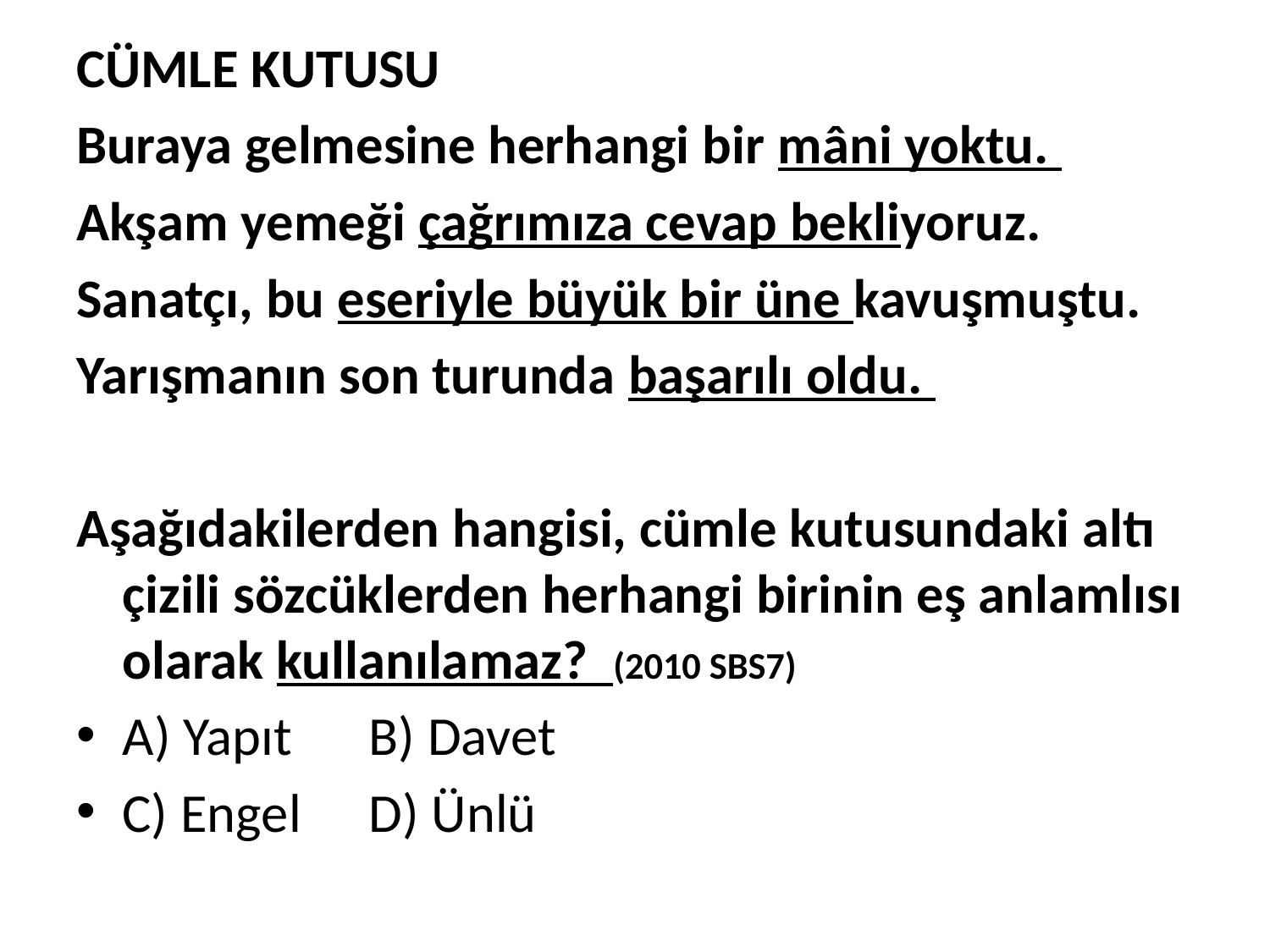

CÜMLE KUTUSU
Buraya gelmesine herhangi bir mâni yoktu.
Akşam yemeği çağrımıza cevap bekliyoruz.
Sanatçı, bu eseriyle büyük bir üne kavuşmuştu.
Yarışmanın son turunda başarılı oldu.

Aşağıdakilerden hangisi, cümle kutusundaki altı çizili sözcüklerden herhangi birinin eş anlamlısı olarak kullanılamaz?  (2010 SBS7)
A) Yapıt 		B) Davet
C) Engel 		D) Ünlü